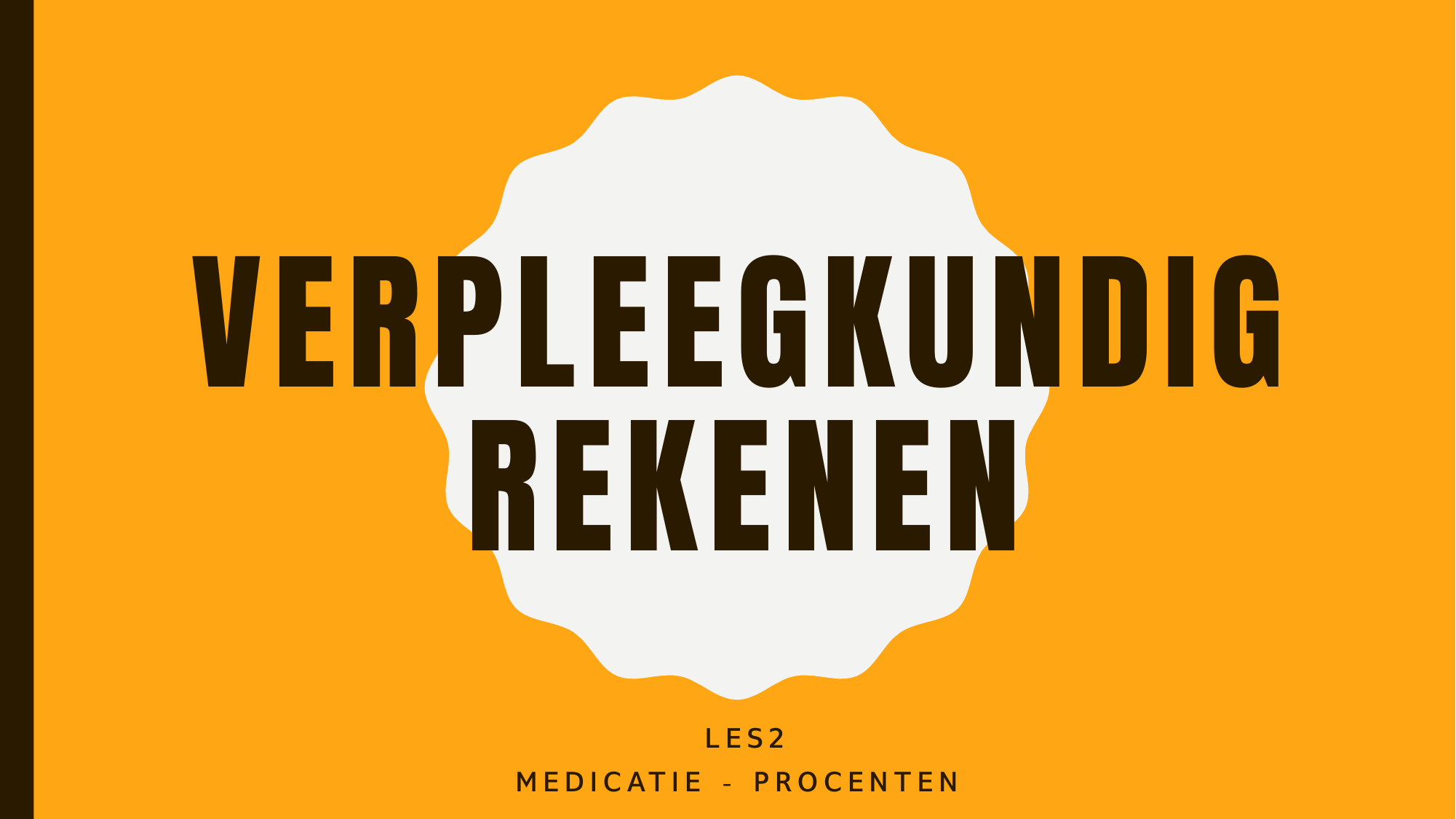

# Verpleegkundig rekenen
Les2
Medicatie - procenten